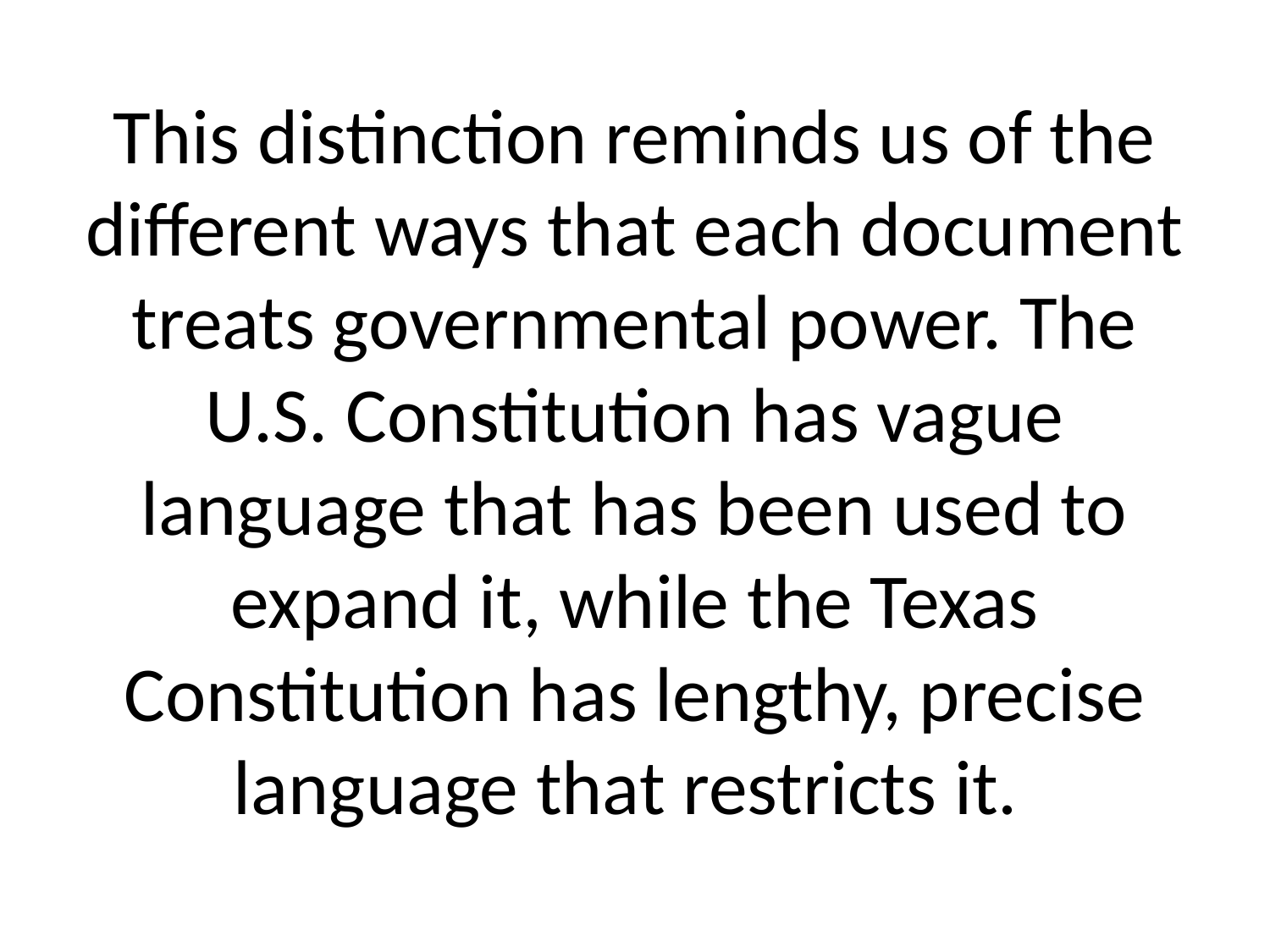

# This distinction reminds us of the different ways that each document treats governmental power. The U.S. Constitution has vague language that has been used to expand it, while the Texas Constitution has lengthy, precise language that restricts it.